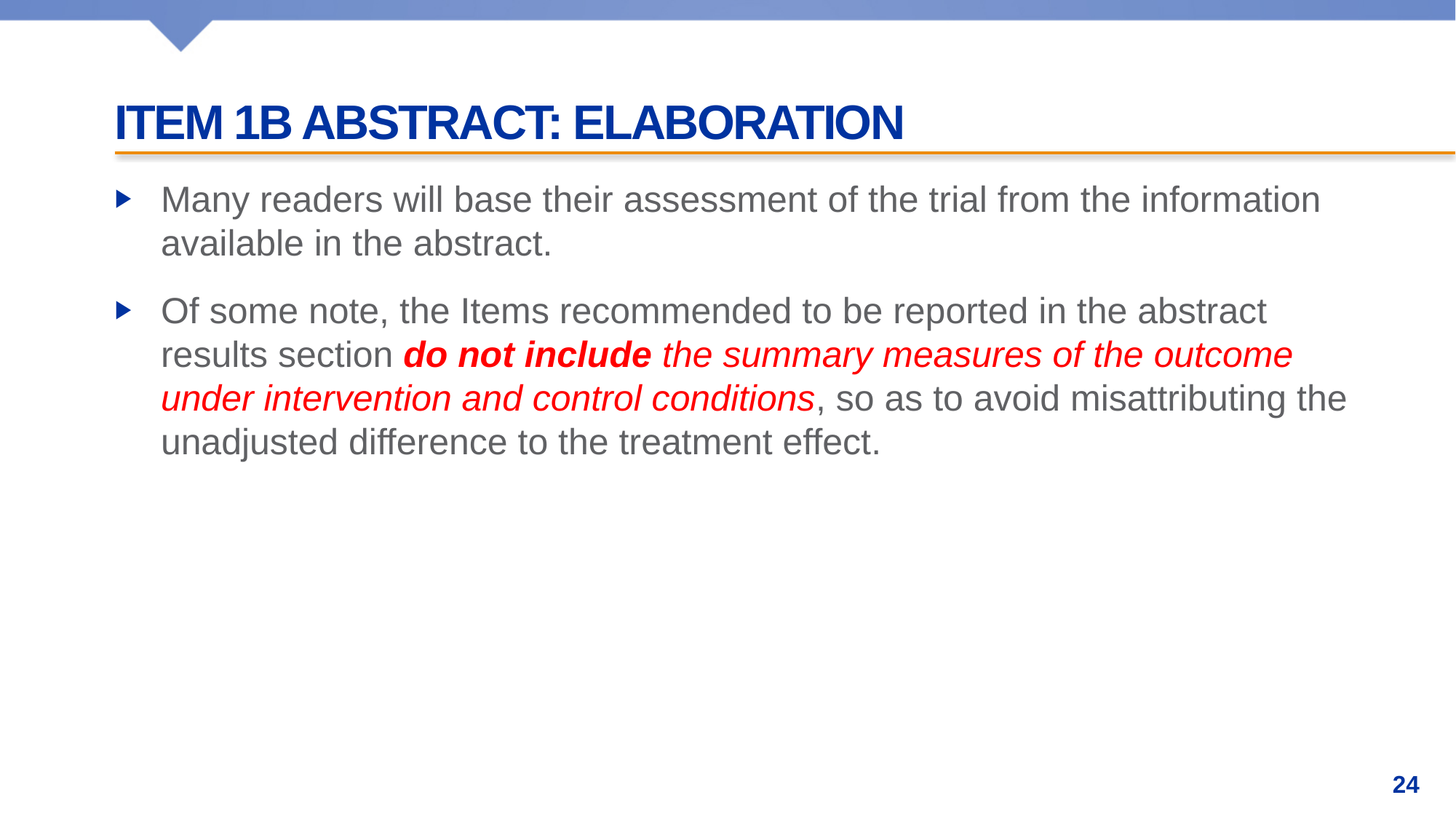

# Item 1b abstract: elaboration
Many readers will base their assessment of the trial from the information available in the abstract.
Of some note, the Items recommended to be reported in the abstract results section do not include the summary measures of the outcome under intervention and control conditions, so as to avoid misattributing the unadjusted difference to the treatment effect.
24